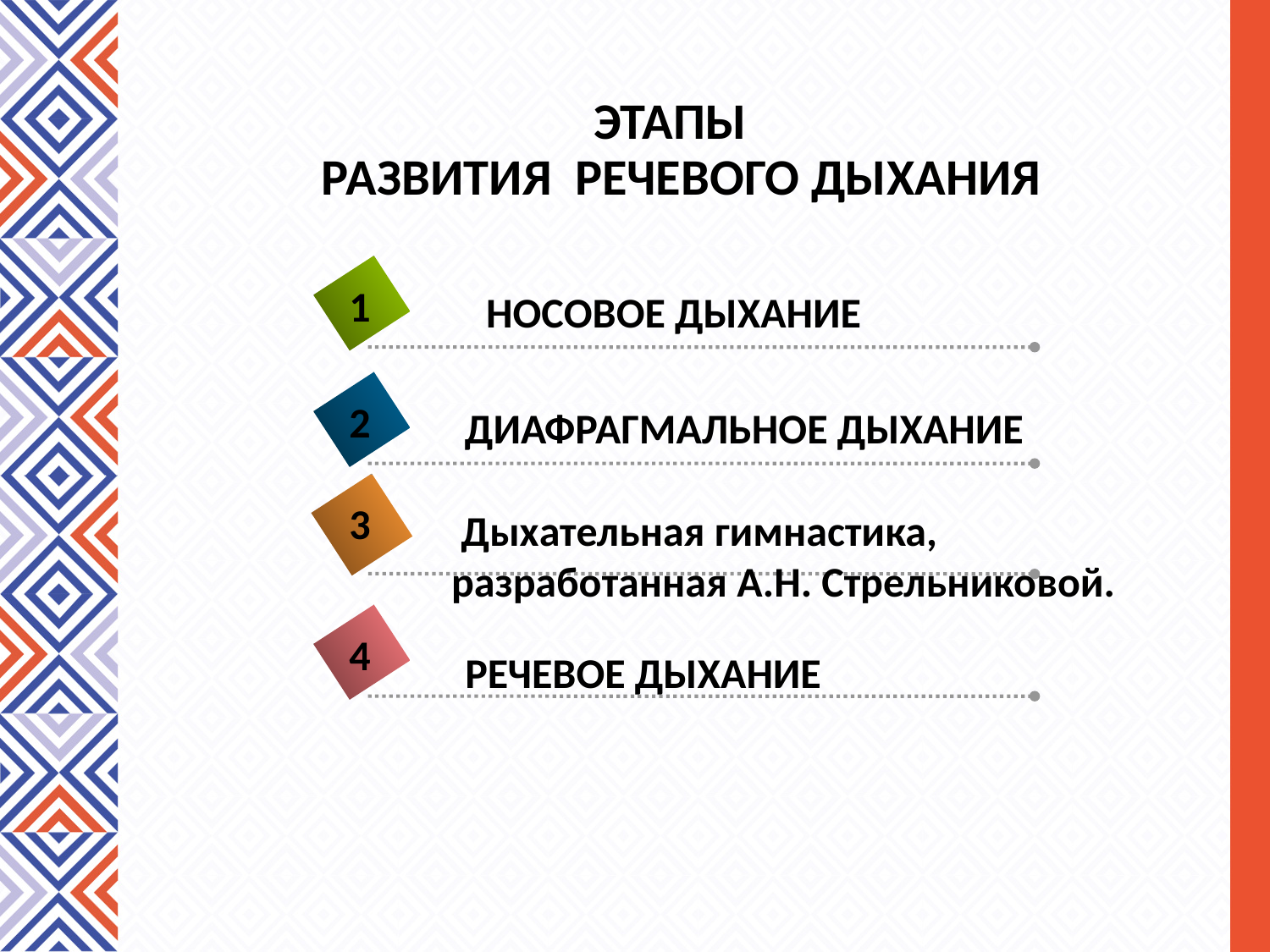

# ЭТАПЫ РАЗВИТИЯ  РЕЧЕВОГО ДЫХАНИЯ

1
НОСОВОЕ ДЫХАНИЕ

2
 ДИАФРАГМАЛЬНОЕ ДЫХАНИЕ

3
 Дыхательная гимнастика,
разработанная А.Н. Стрельниковой.

4
РЕЧЕВОЕ ДЫХАНИЕ